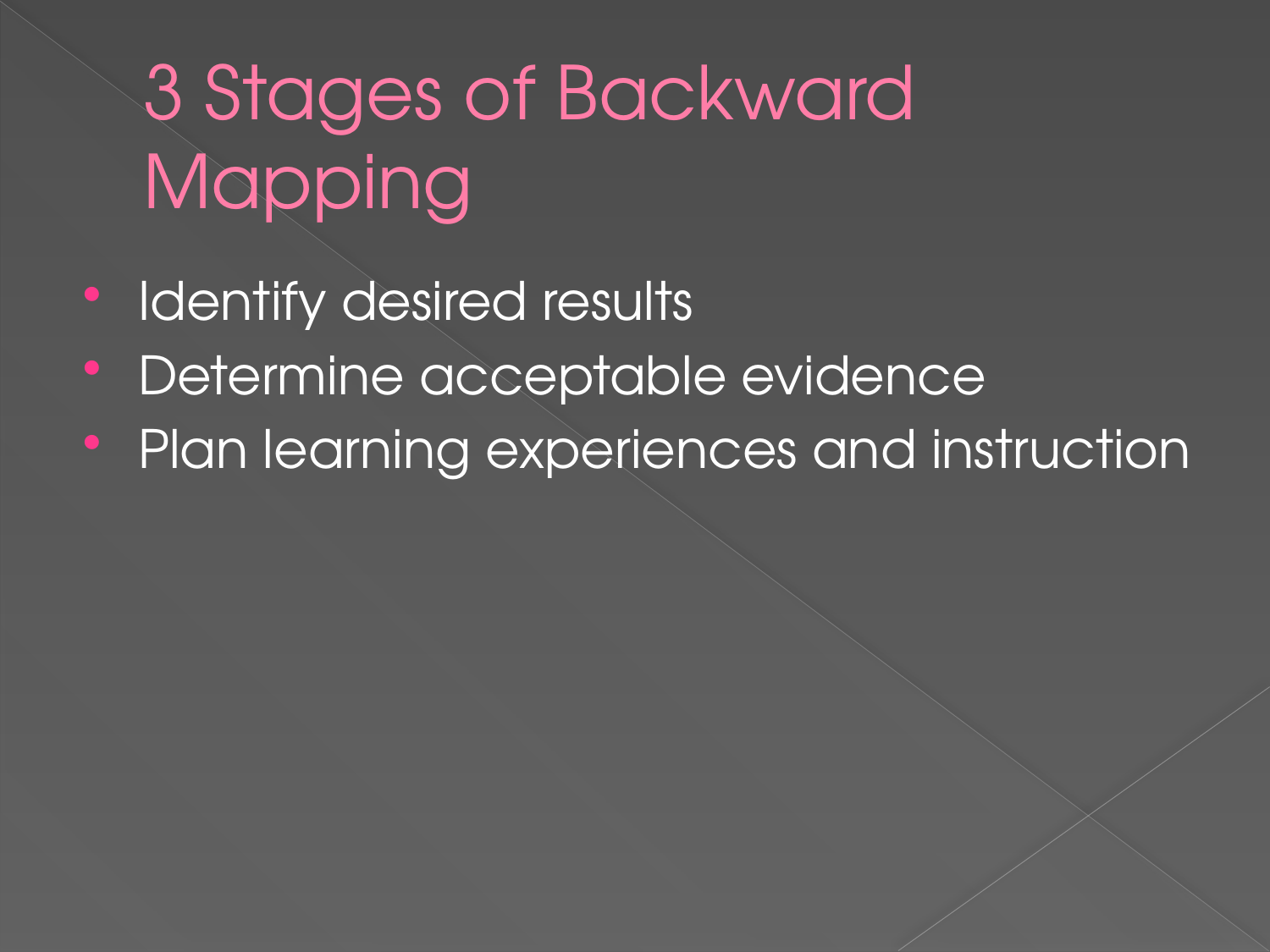

# 3 Stages of Backward Mapping
Identify desired results
Determine acceptable evidence
Plan learning experiences and instruction